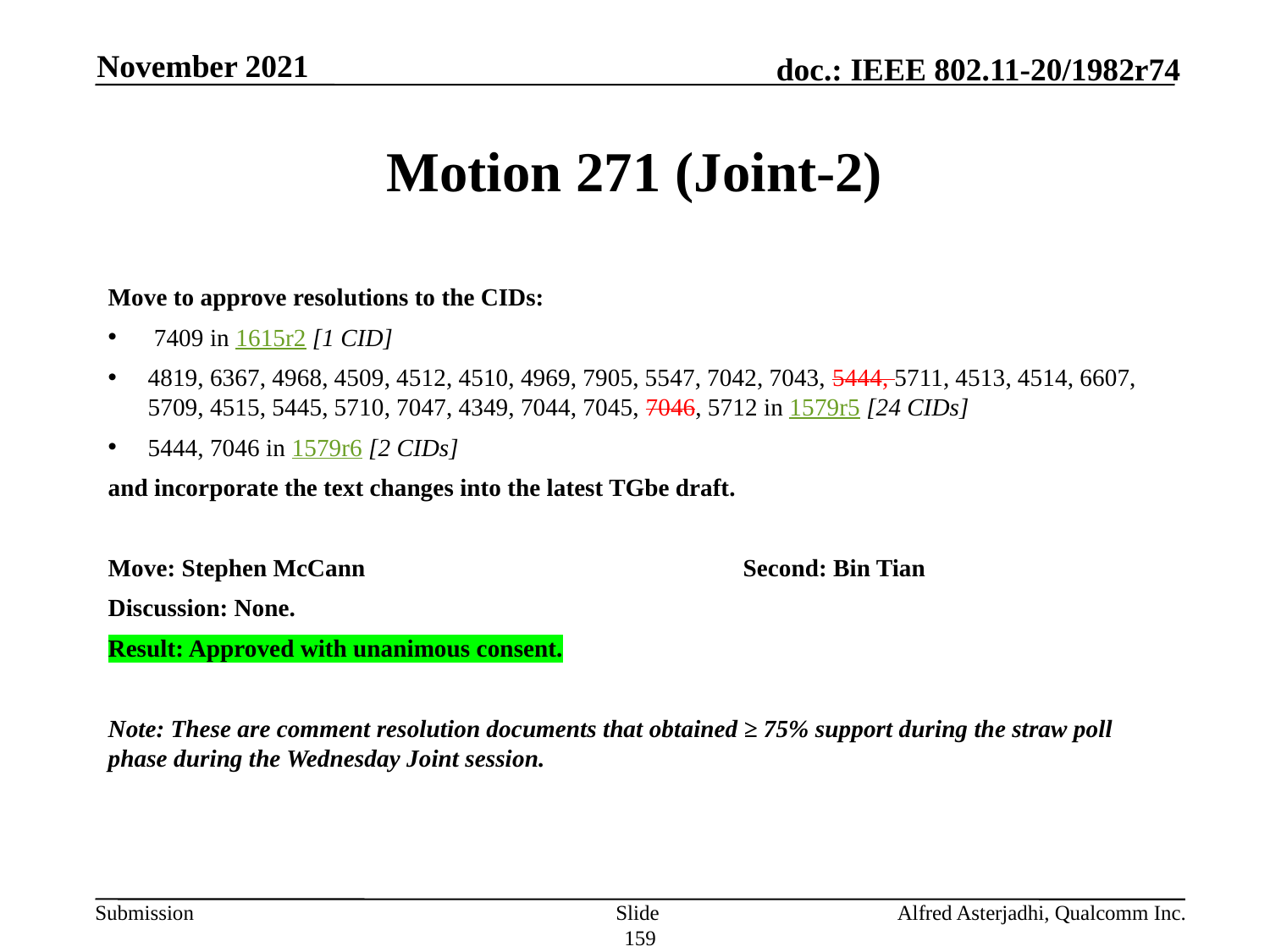

November 2021
# Motion 271 (Joint-2)
Move to approve resolutions to the CIDs:
 7409 in 1615r2 [1 CID]
4819, 6367, 4968, 4509, 4512, 4510, 4969, 7905, 5547, 7042, 7043, 5444, 5711, 4513, 4514, 6607, 5709, 4515, 5445, 5710, 7047, 4349, 7044, 7045, 7046, 5712 in 1579r5 [24 CIDs]
5444, 7046 in 1579r6 [2 CIDs]
and incorporate the text changes into the latest TGbe draft.

Move: Stephen McCann			Second: Bin Tian
Discussion: None.
Result: Approved with unanimous consent.

Note: These are comment resolution documents that obtained ≥ 75% support during the straw poll phase during the Wednesday Joint session.

Slide 159
Alfred Asterjadhi, Qualcomm Inc.